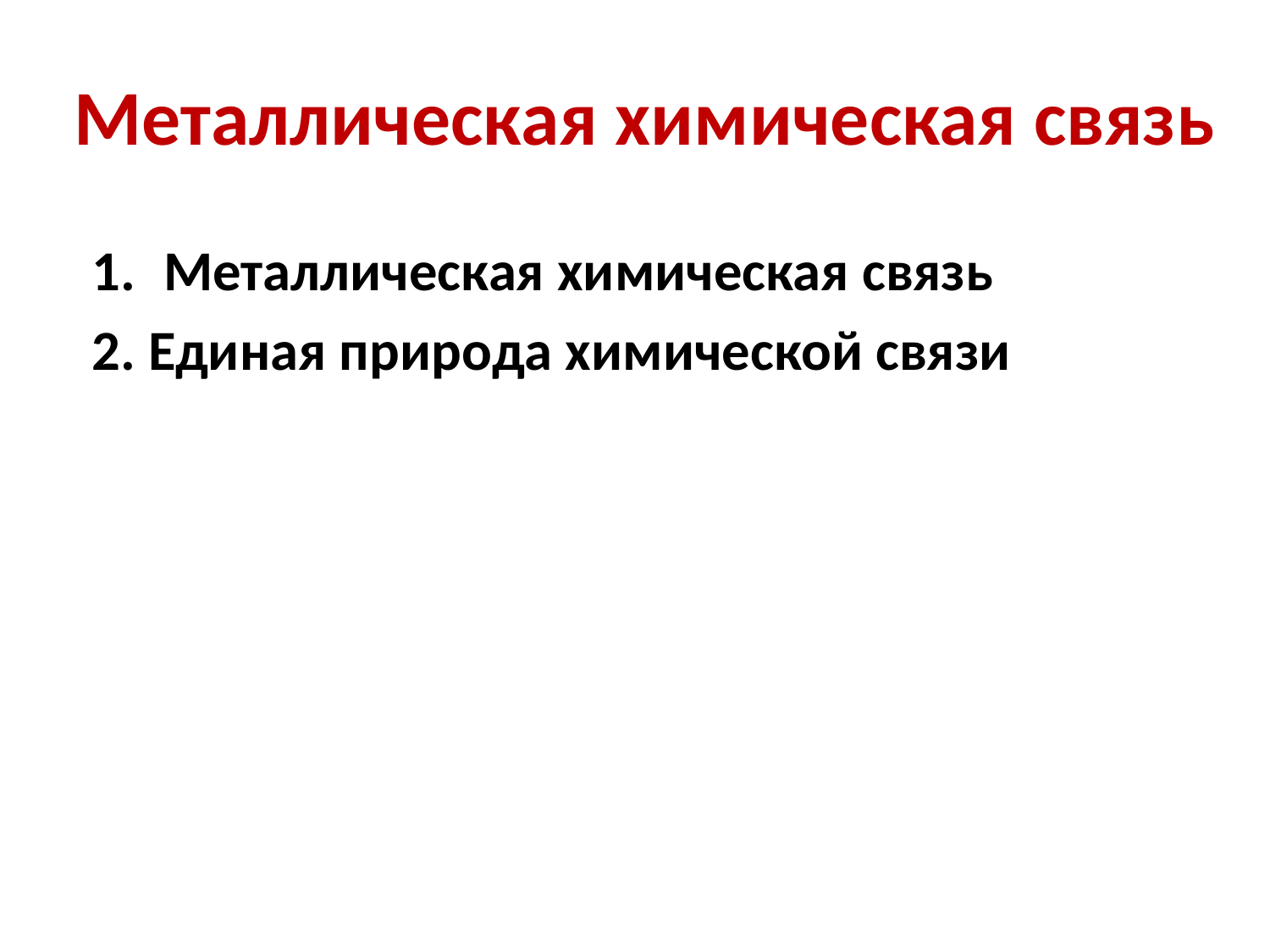

# Металлическая химическая связь
Металлическая химическая связь
2. Единая природа химической связи